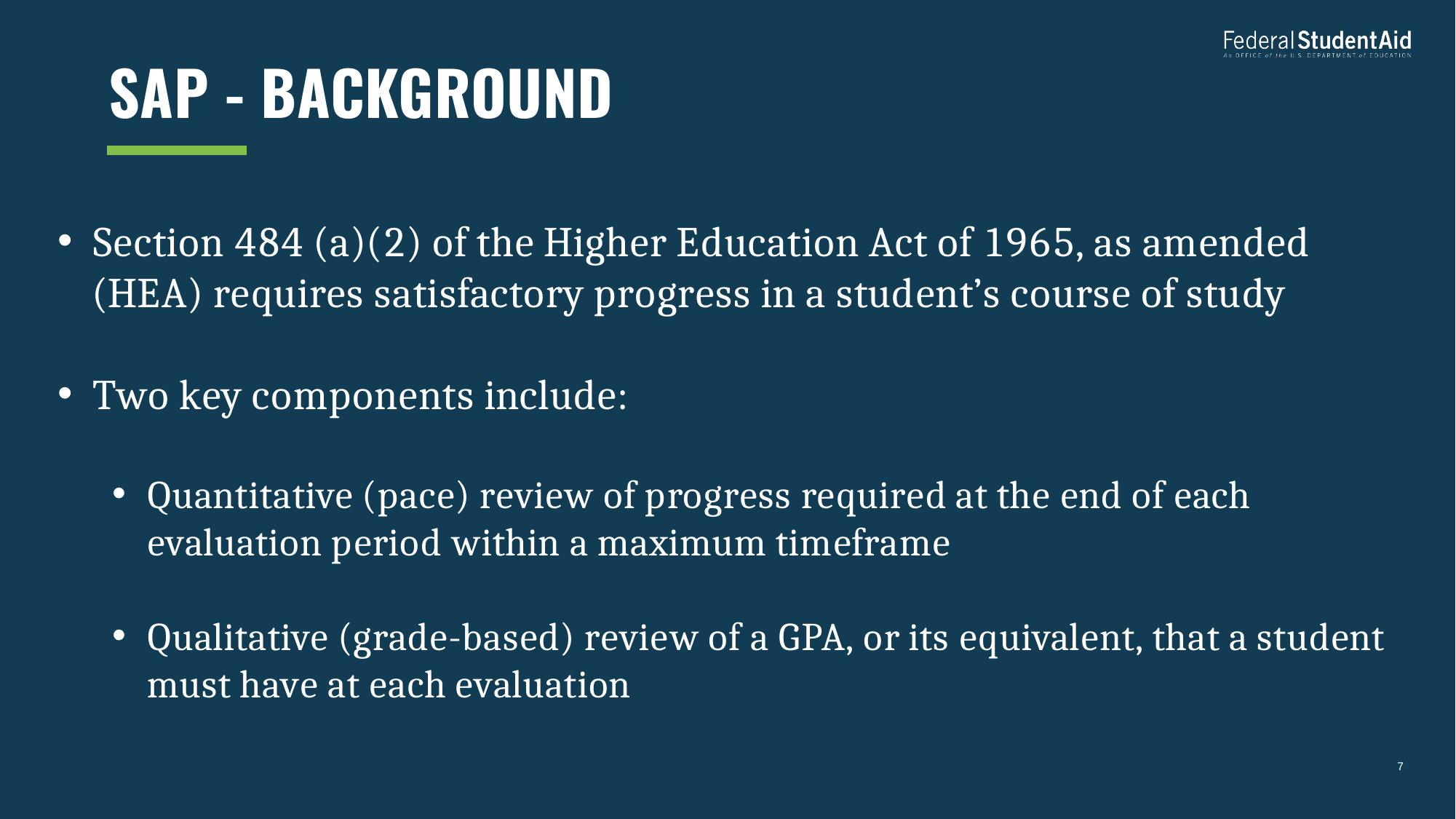

# SAP - Background
Section 484 (a)(2) of the Higher Education Act of 1965, as amended (HEA) requires satisfactory progress in a student’s course of study

Two key components include:

Quantitative (pace) review of progress required at the end of each evaluation period within a maximum timeframe

Qualitative (grade-based) review of a GPA, or its equivalent, that a student must have at each evaluation

7